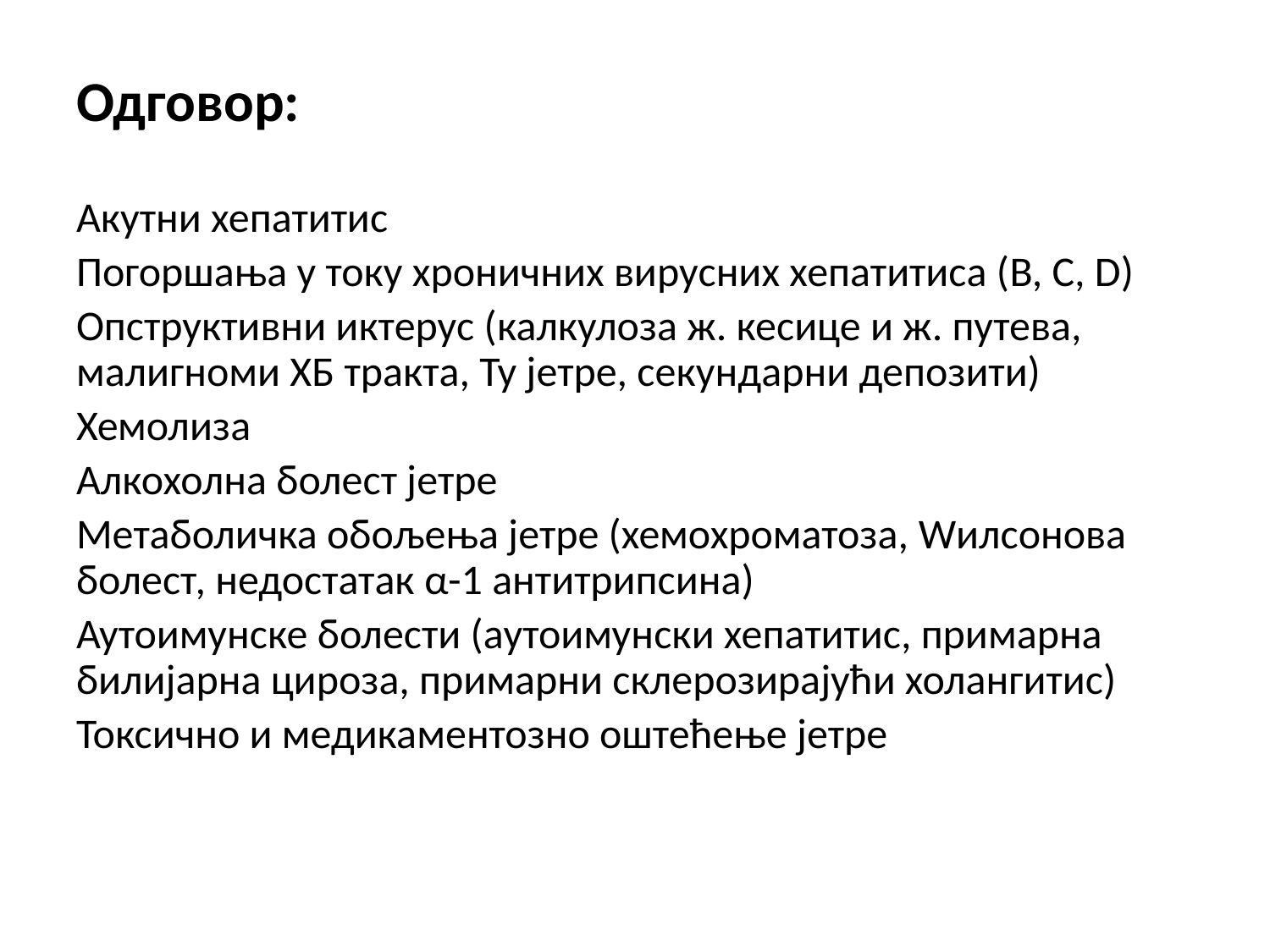

Одговор:

Акутни хепатитис
Погоршања у току хроничних вирусних хепатитиса (B, C, D)
Опструктивни иктерус (калкулоза ж. кесице и ж. путева, малигноми ХБ тракта, Ту јетре, секундарни депозити)
Хемолиза
Алкохолна болест јетре
Метаболичка обољења јетре (хемохроматоза, Wилсонова болест, недостатак α-1 антитрипсина)
Аутоимунске болести (аутоимунски хепатитис, примарна билијарна цироза, примарни склерозирајући холангитис)
Токсично и медикаментозно оштећење јетре